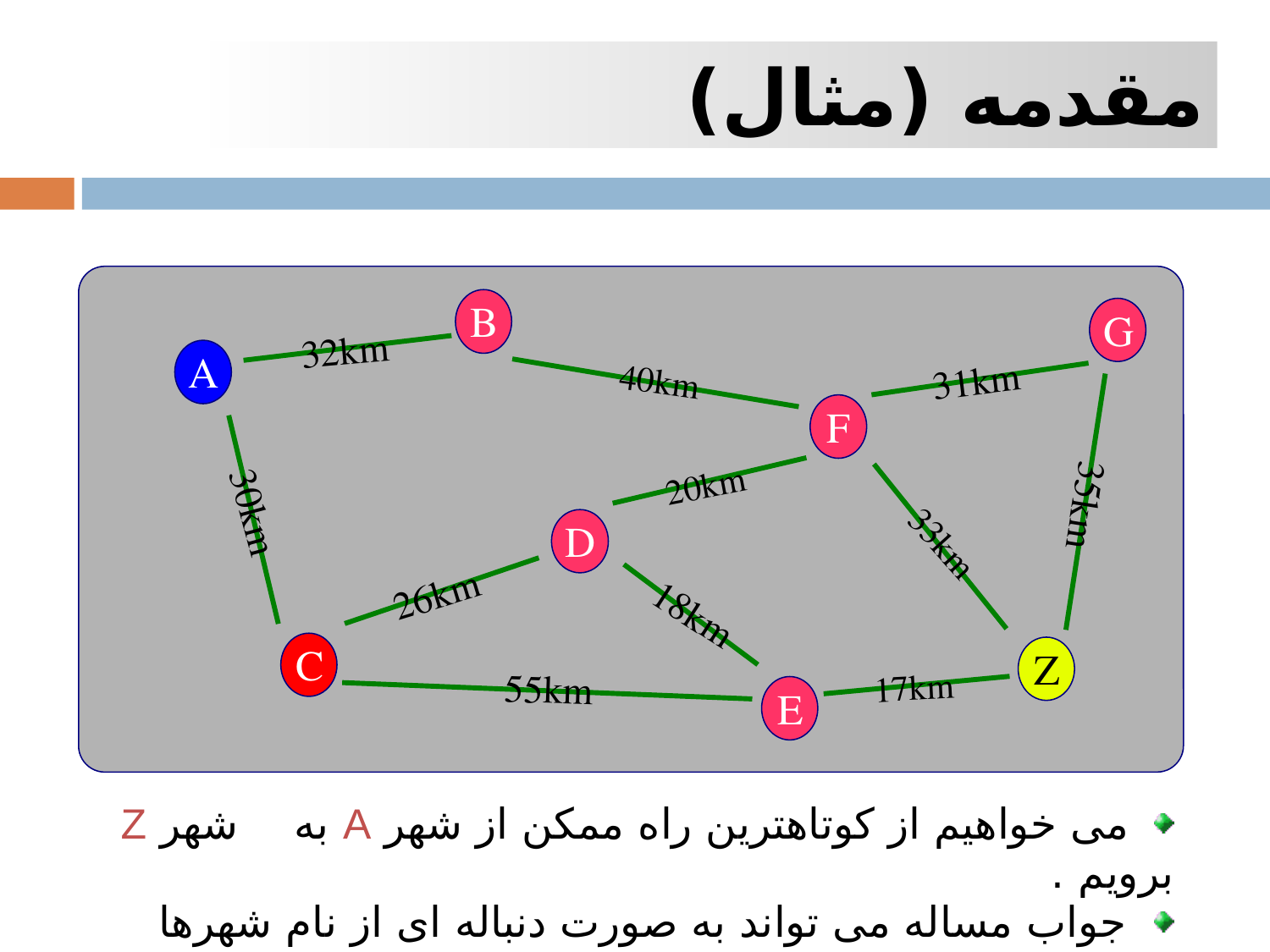

مقدمه (مثال)

B

G
32km

A
31km

40km

35km

F

30km

33km

20km

D

26km

18km

C

Z
55km

17km

E
  می خواهيم از کوتاهترين راه ممکن از شهر A به 		شهر Z	 برويم .
  جواب مساله می تواند به صورت دنباله ای از نام شهرها باشد